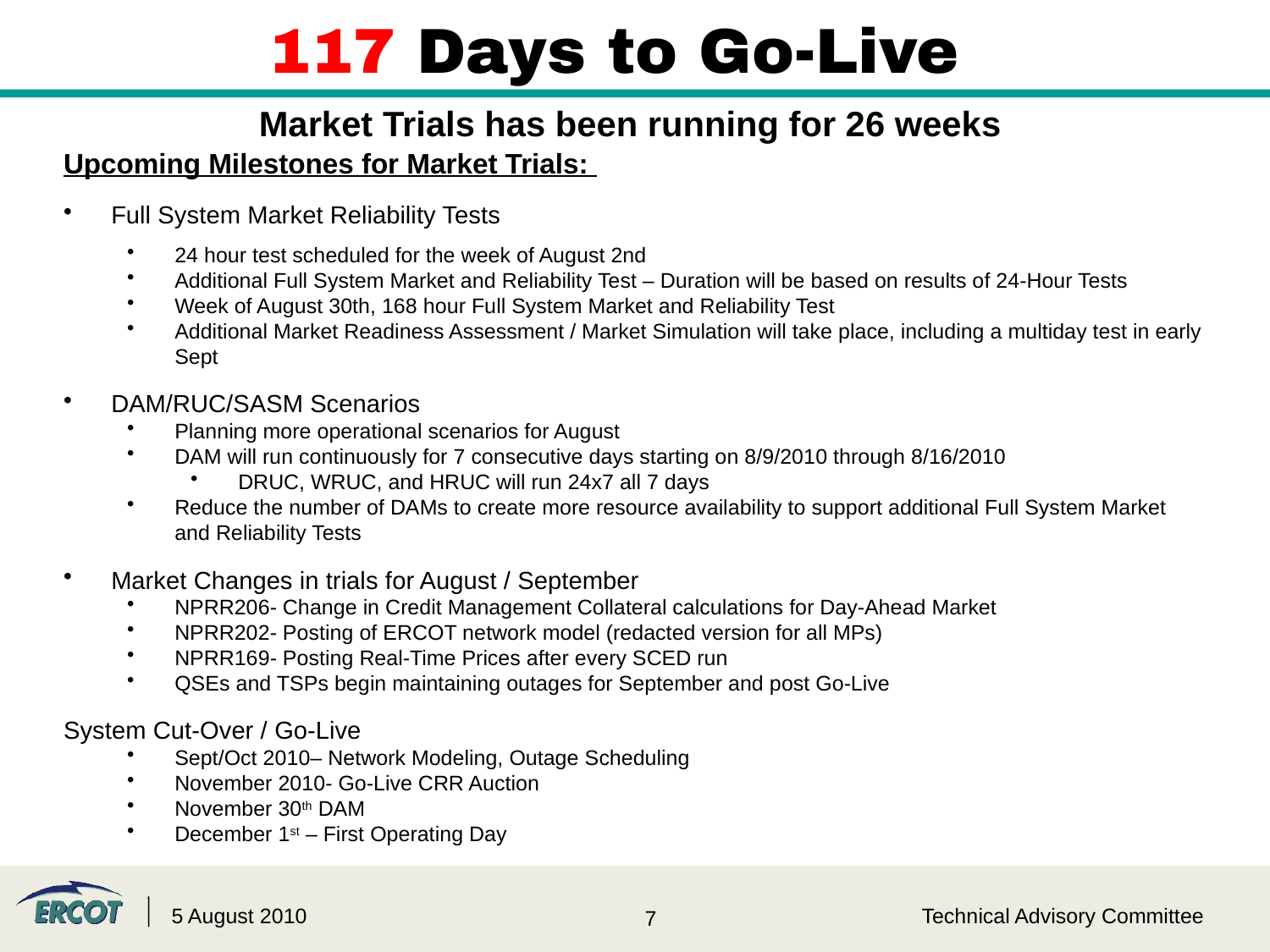

# 117 Days to Go-Live
Market Trials has been running for 26 weeks

Upcoming Milestones for Market Trials:
Full System Market Reliability Tests
24 hour test scheduled for the week of August 2nd
Additional Full System Market and Reliability Test – Duration will be based on results of 24-Hour Tests
Week of August 30th, 168 hour Full System Market and Reliability Test
Additional Market Readiness Assessment / Market Simulation will take place, including a multiday test in early Sept
DAM/RUC/SASM Scenarios
Planning more operational scenarios for August
DAM will run continuously for 7 consecutive days starting on 8/9/2010 through 8/16/2010
DRUC, WRUC, and HRUC will run 24x7 all 7 days
Reduce the number of DAMs to create more resource availability to support additional Full System Market and Reliability Tests
Market Changes in trials for August / September
NPRR206- Change in Credit Management Collateral calculations for Day-Ahead Market
NPRR202- Posting of ERCOT network model (redacted version for all MPs)
NPRR169- Posting Real-Time Prices after every SCED run
QSEs and TSPs begin maintaining outages for September and post Go-Live
System Cut-Over / Go-Live
Sept/Oct 2010– Network Modeling, Outage Scheduling
November 2010- Go-Live CRR Auction
November 30th DAM
December 1st – First Operating Day
5 August 2010
Technical Advisory Committee